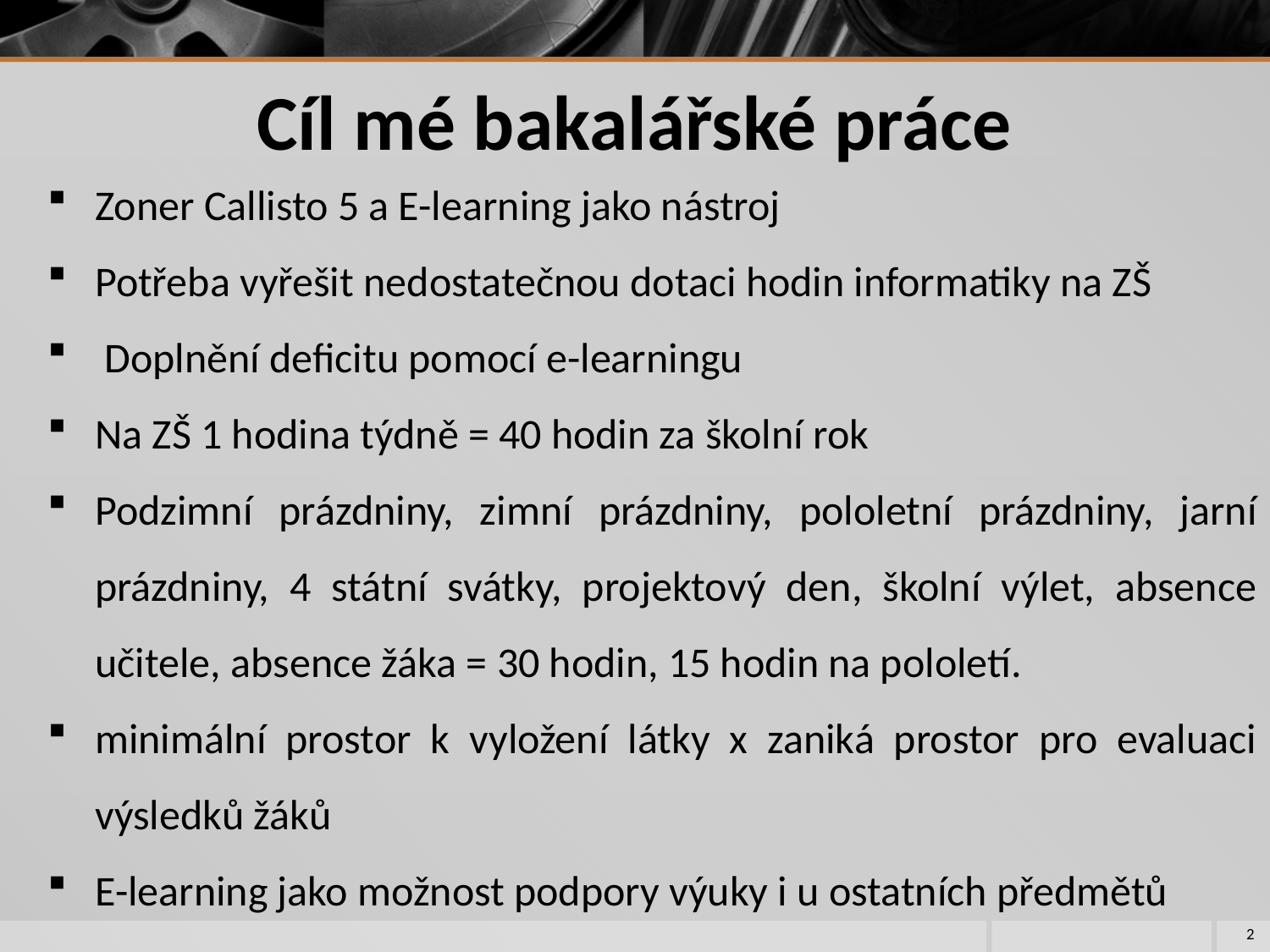

Cíl mé bakalářské práce
Zoner Callisto 5 a E-learning jako nástroj
Potřeba vyřešit nedostatečnou dotaci hodin informatiky na ZŠ
 Doplnění deficitu pomocí e-learningu
Na ZŠ 1 hodina týdně = 40 hodin za školní rok
Podzimní prázdniny, zimní prázdniny, pololetní prázdniny, jarní prázdniny, 4 státní svátky, projektový den, školní výlet, absence učitele, absence žáka = 30 hodin, 15 hodin na pololetí.
minimální prostor k vyložení látky x zaniká prostor pro evaluaci výsledků žáků
E-learning jako možnost podpory výuky i u ostatních předmětů
2